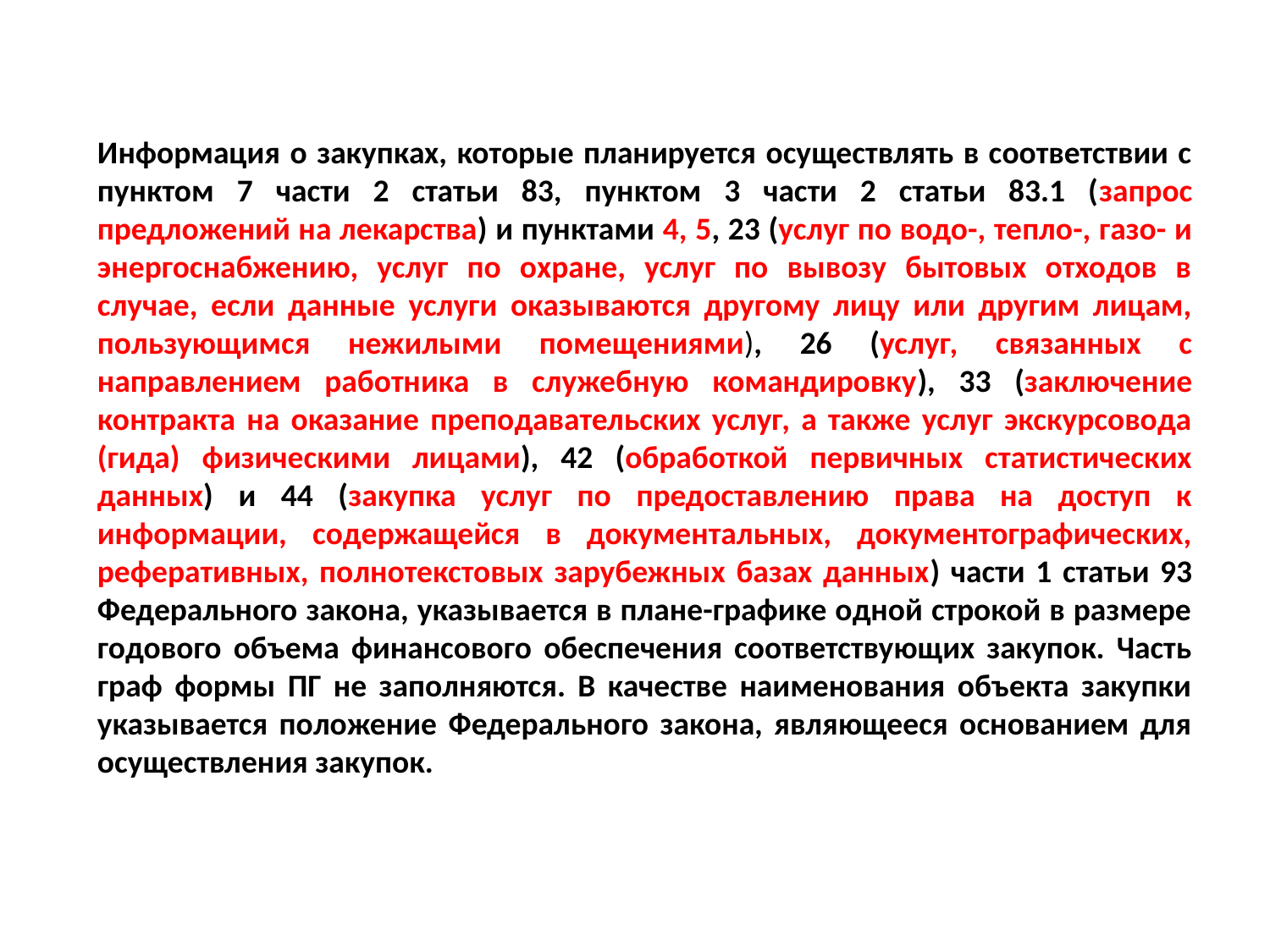

Информация о закупках, которые планируется осуществлять в соответствии с пунктом 7 части 2 статьи 83, пунктом 3 части 2 статьи 83.1 (запрос предложений на лекарства) и пунктами 4, 5, 23 (услуг по водо-, тепло-, газо- и энергоснабжению, услуг по охране, услуг по вывозу бытовых отходов в случае, если данные услуги оказываются другому лицу или другим лицам, пользующимся нежилыми помещениями), 26 (услуг, связанных с направлением работника в служебную командировку), 33 (заключение контракта на оказание преподавательских услуг, а также услуг экскурсовода (гида) физическими лицами), 42 (обработкой первичных статистических данных) и 44 (закупка услуг по предоставлению права на доступ к информации, содержащейся в документальных, документографических, реферативных, полнотекстовых зарубежных базах данных) части 1 статьи 93 Федерального закона, указывается в плане-графике одной строкой в размере годового объема финансового обеспечения соответствующих закупок. Часть граф формы ПГ не заполняются. В качестве наименования объекта закупки указывается положение Федерального закона, являющееся основанием для осуществления закупок.